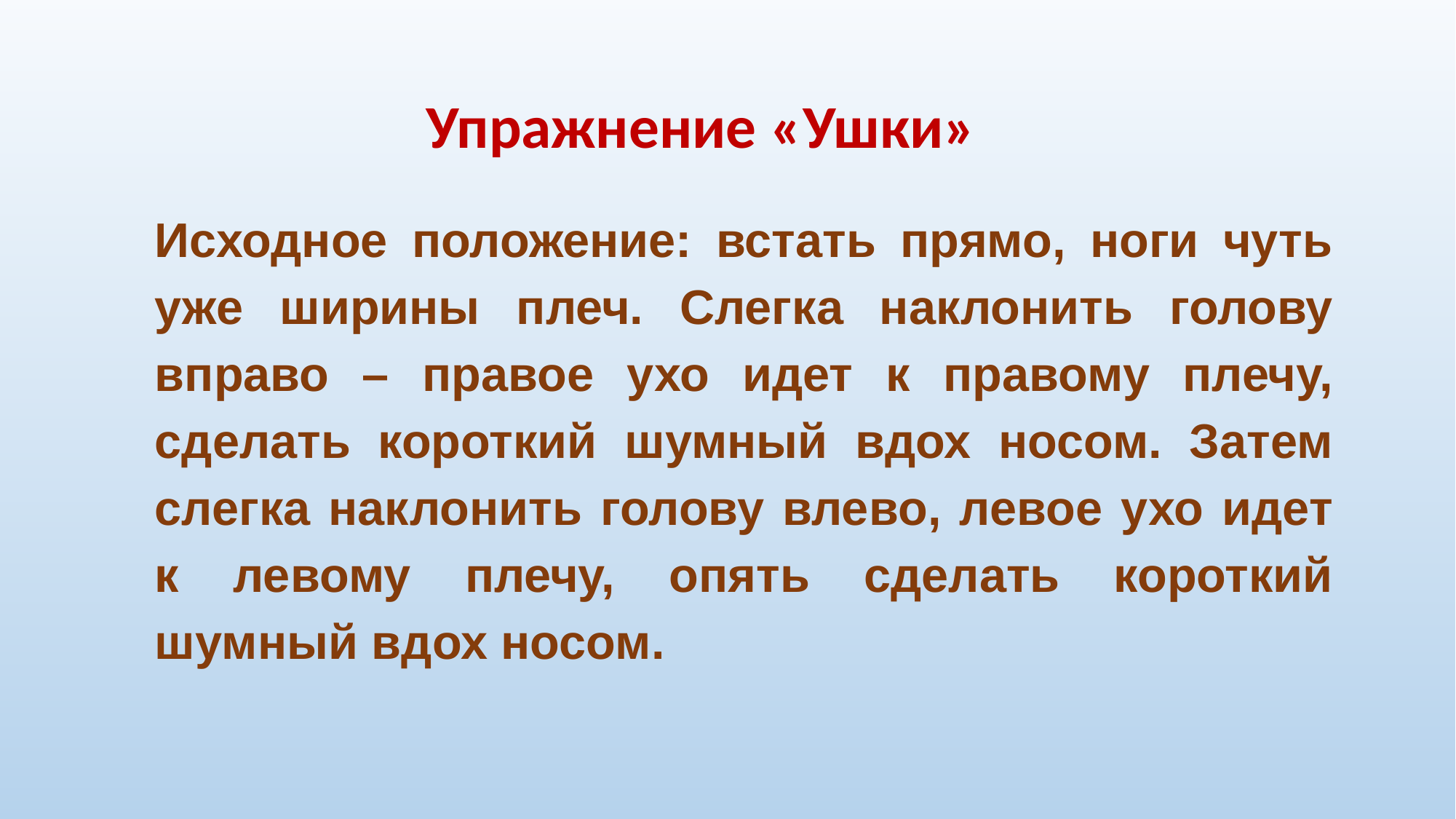

Упражнение «Ушки»
Исходное положение: встать прямо, ноги чуть уже ширины плеч. Слегка наклонить голову вправо – правое ухо идет к правому плечу, сделать короткий шумный вдох носом. Затем слегка наклонить голову влево, левое ухо идет к левому плечу, опять сделать короткий шумный вдох носом.